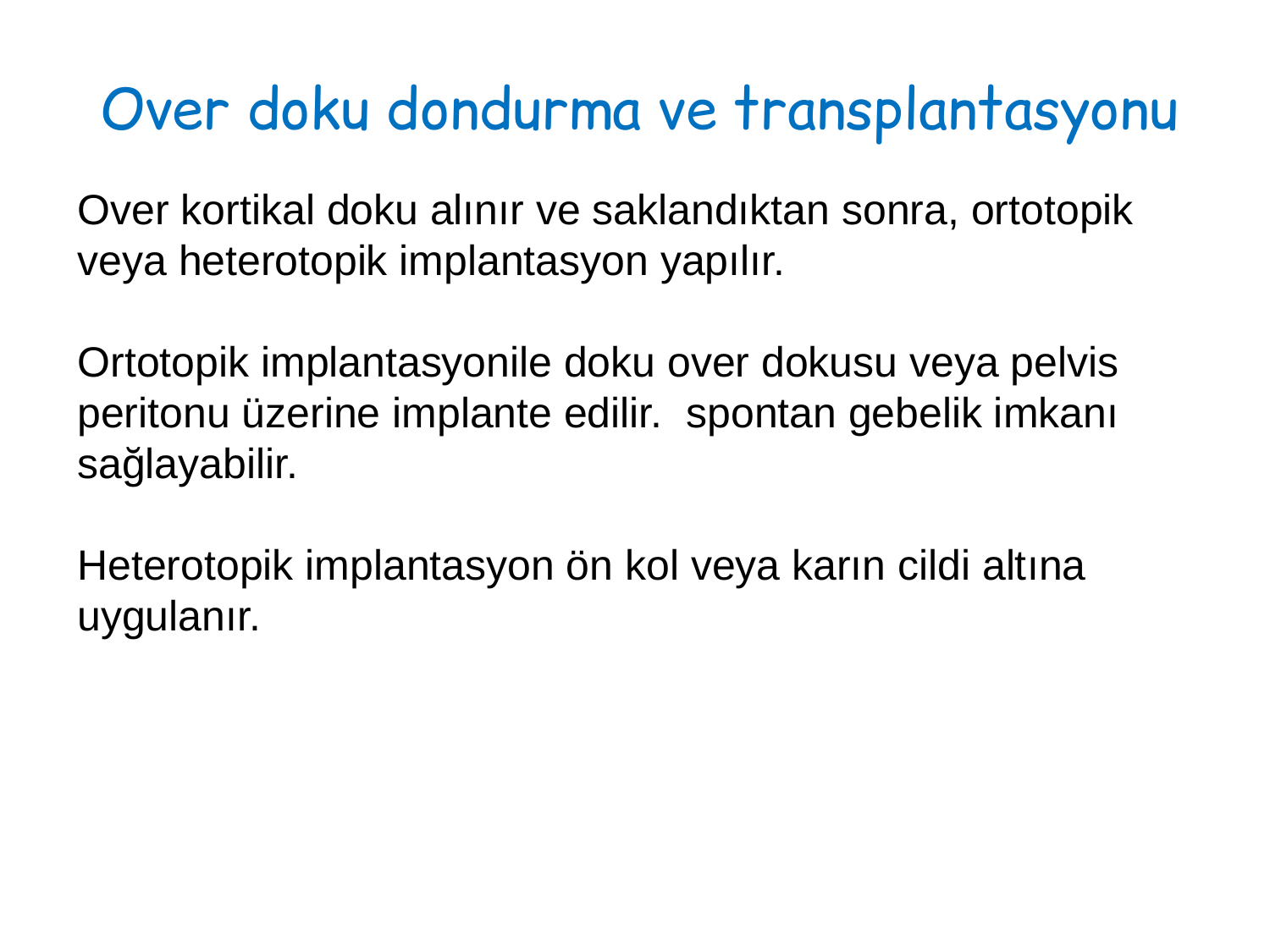

Over doku dondurma ve transplantasyonu

Over kortikal doku alınır ve saklandıktan sonra, ortotopik veya heterotopik implantasyon yapılır.

Ortotopik implantasyonile doku over dokusu veya pelvis peritonu üzerine implante edilir.  spontan gebelik imkanı sağlayabilir.

Heterotopik implantasyon ön kol veya karın cildi altına uygulanır.